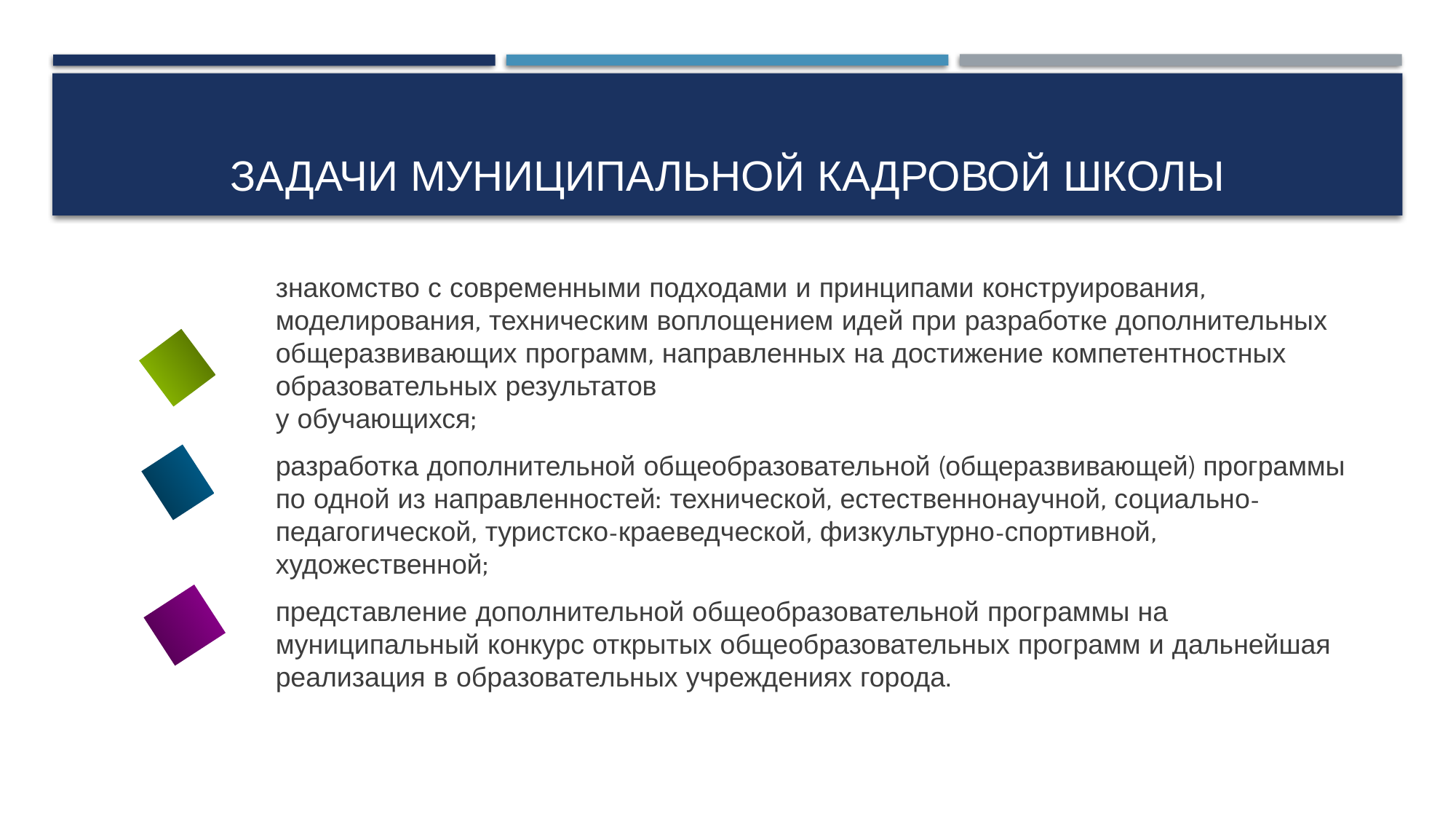

# задачи Муниципальной кадровой школы
знакомство с современными подходами и принципами конструирования, моделирования, техническим воплощением идей при разработке дополнительных общеразвивающих программ, направленных на достижение компетентностных образовательных результатов
у обучающихся;
разработка дополнительной общеобразовательной (общеразвивающей) программы по одной из направленностей: технической, естественнонаучной, социально-педагогической, туристско-краеведческой, физкультурно-спортивной, художественной;
представление дополнительной общеобразовательной программы на муниципальный конкурс открытых общеобразовательных программ и дальнейшая реализация в образовательных учреждениях города.